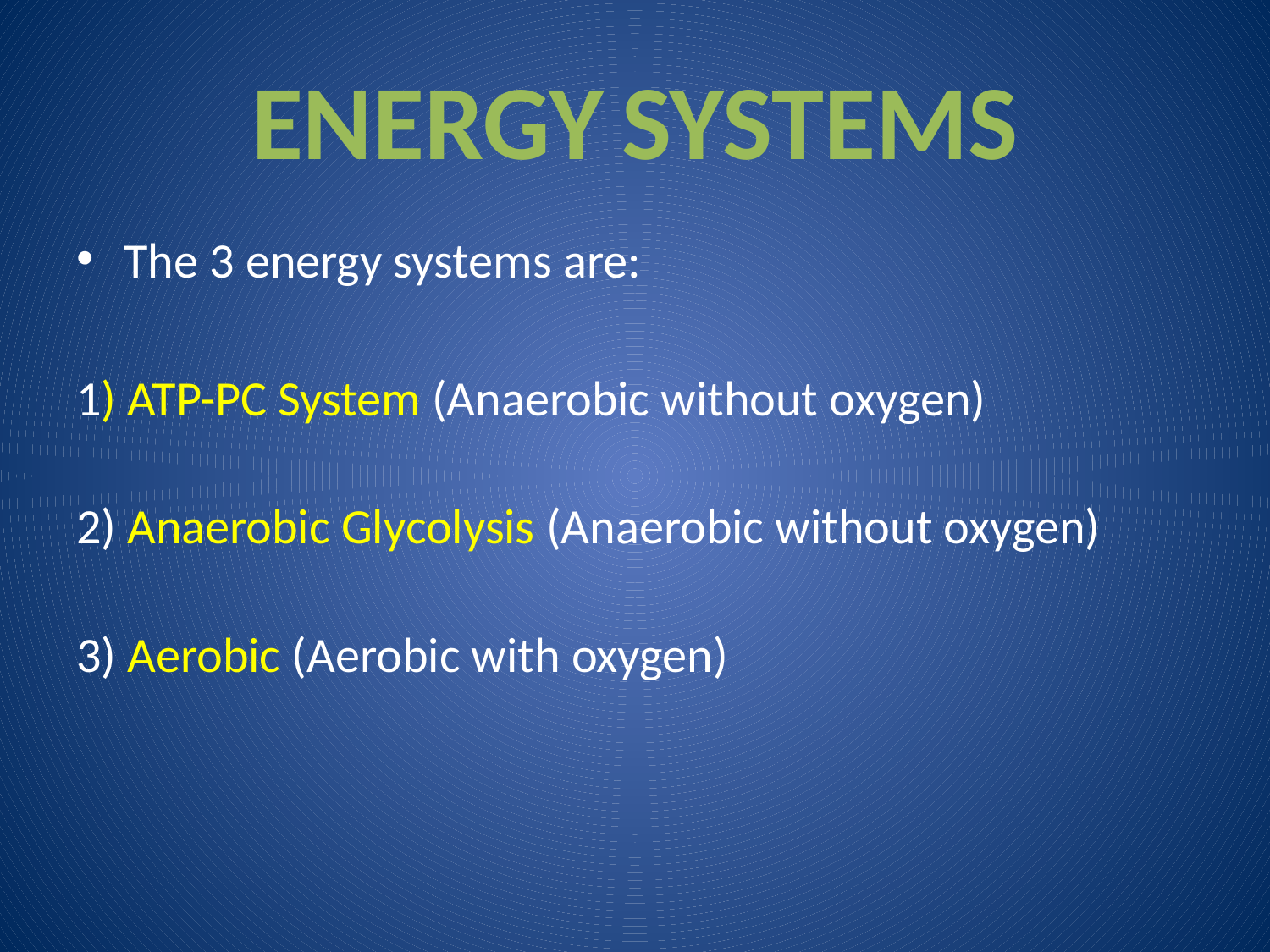

# ENERGY SYSTEMS
The 3 energy systems are:

1) ATP-PC System (Anaerobic without oxygen)
2) Anaerobic Glycolysis (Anaerobic without oxygen)
3) Aerobic (Aerobic with oxygen)